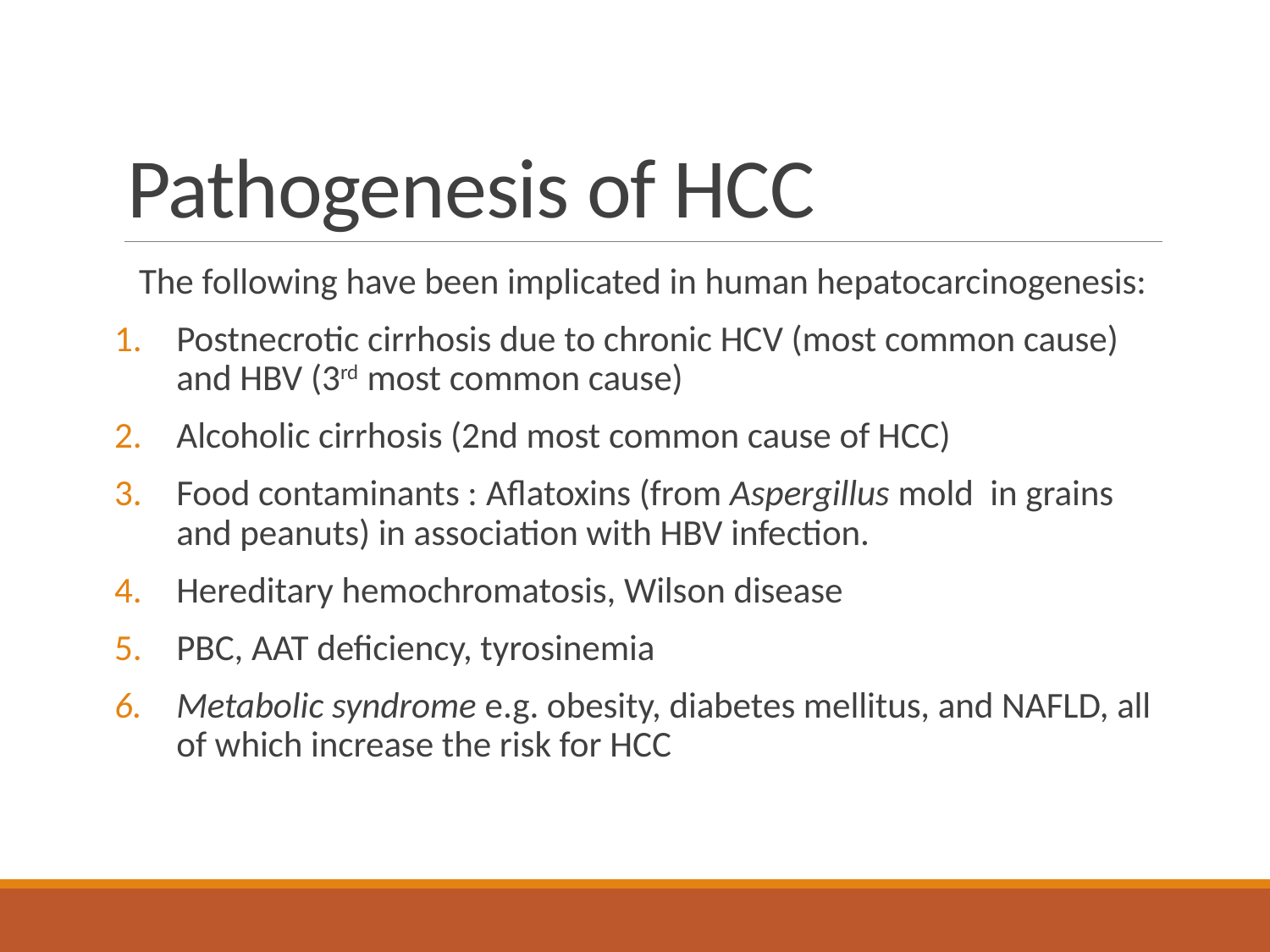

# Pathogenesis of HCC
   The following have been implicated in human hepatocarcinogenesis:
Postnecrotic cirrhosis due to chronic HCV (most common cause) and HBV (3rd most common cause)
Alcoholic cirrhosis (2nd most common cause of HCC)
Food contaminants : Aflatoxins (from Aspergillus mold  in grains and peanuts) in association with HBV infection.
Hereditary hemochromatosis, Wilson disease
PBC, AAT deficiency, tyrosinemia
Metabolic syndrome e.g. obesity, diabetes mellitus, and NAFLD, all of which increase the risk for HCC